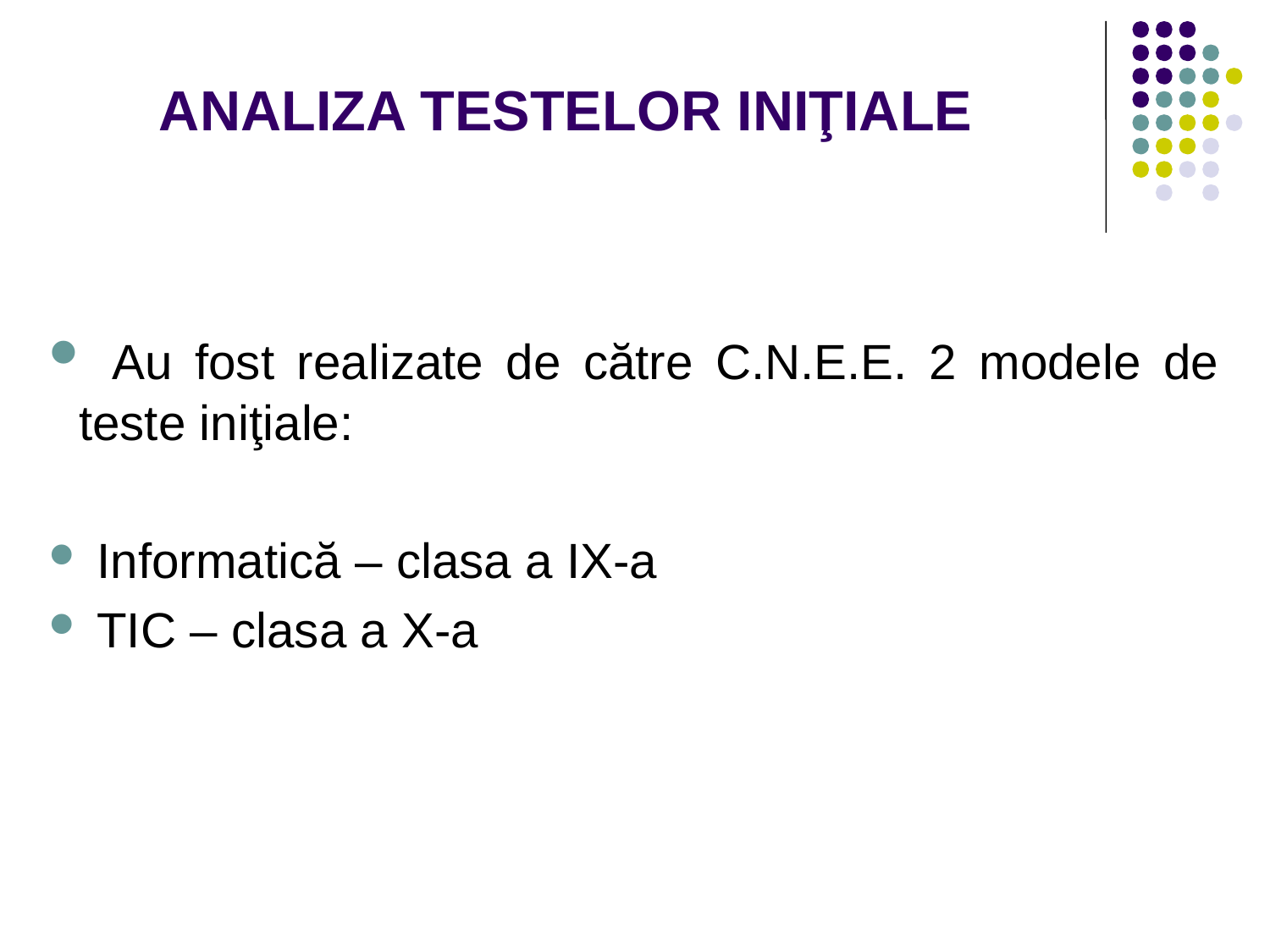

# ANALIZA TESTELOR INIŢIALE
 Au fost realizate de către C.N.E.E. 2 modele de teste iniţiale:

 Informatică – clasa a IX-a
 TIC – clasa a X-a